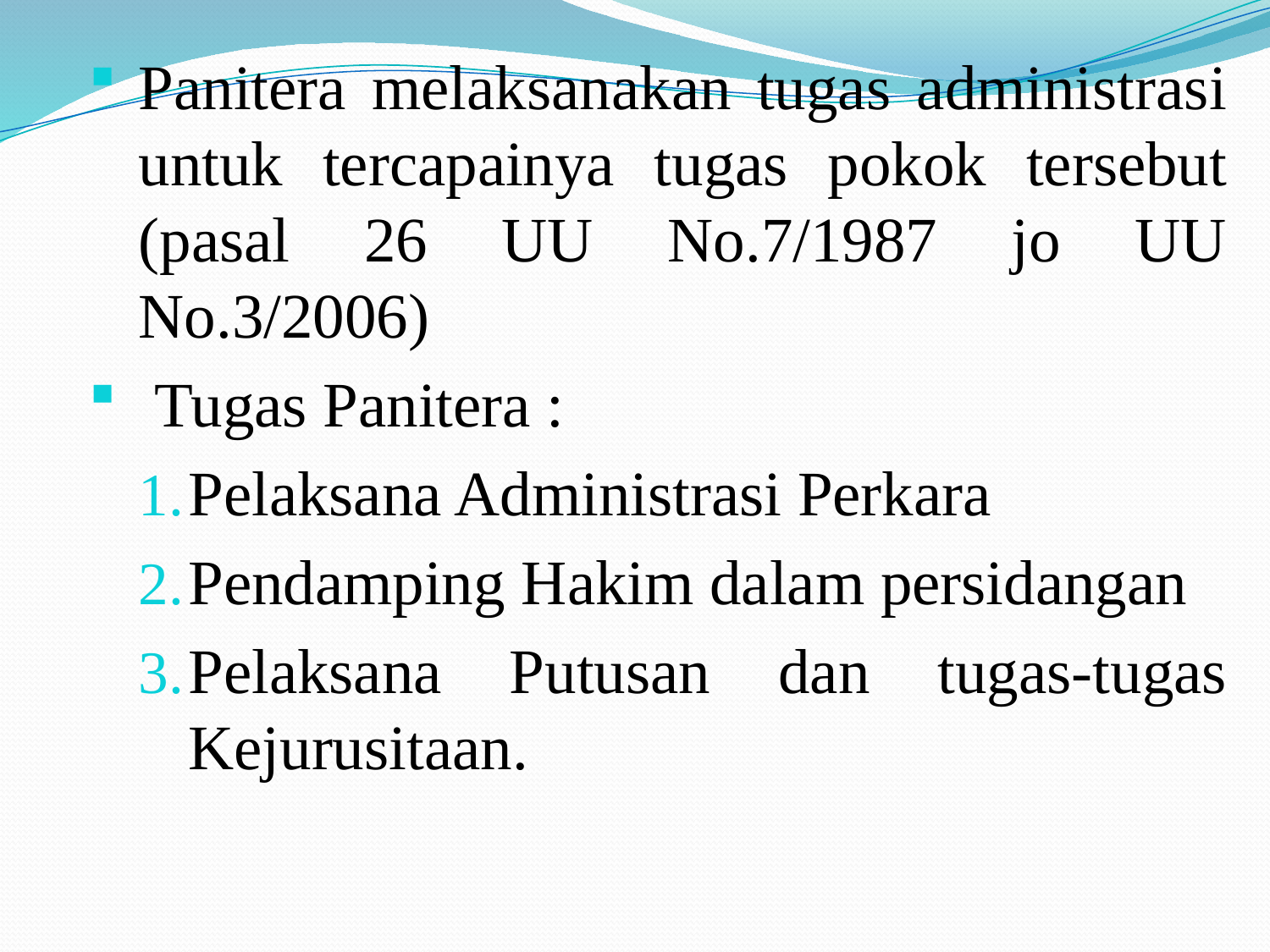

Panitera melaksanakan tugas administrasi untuk tercapainya tugas pokok tersebut (pasal 26 UU No.7/1987 jo UU No.3/2006)
 Tugas Panitera :
Pelaksana Administrasi Perkara
Pendamping Hakim dalam persidangan
Pelaksana Putusan dan tugas-tugas Kejurusitaan.